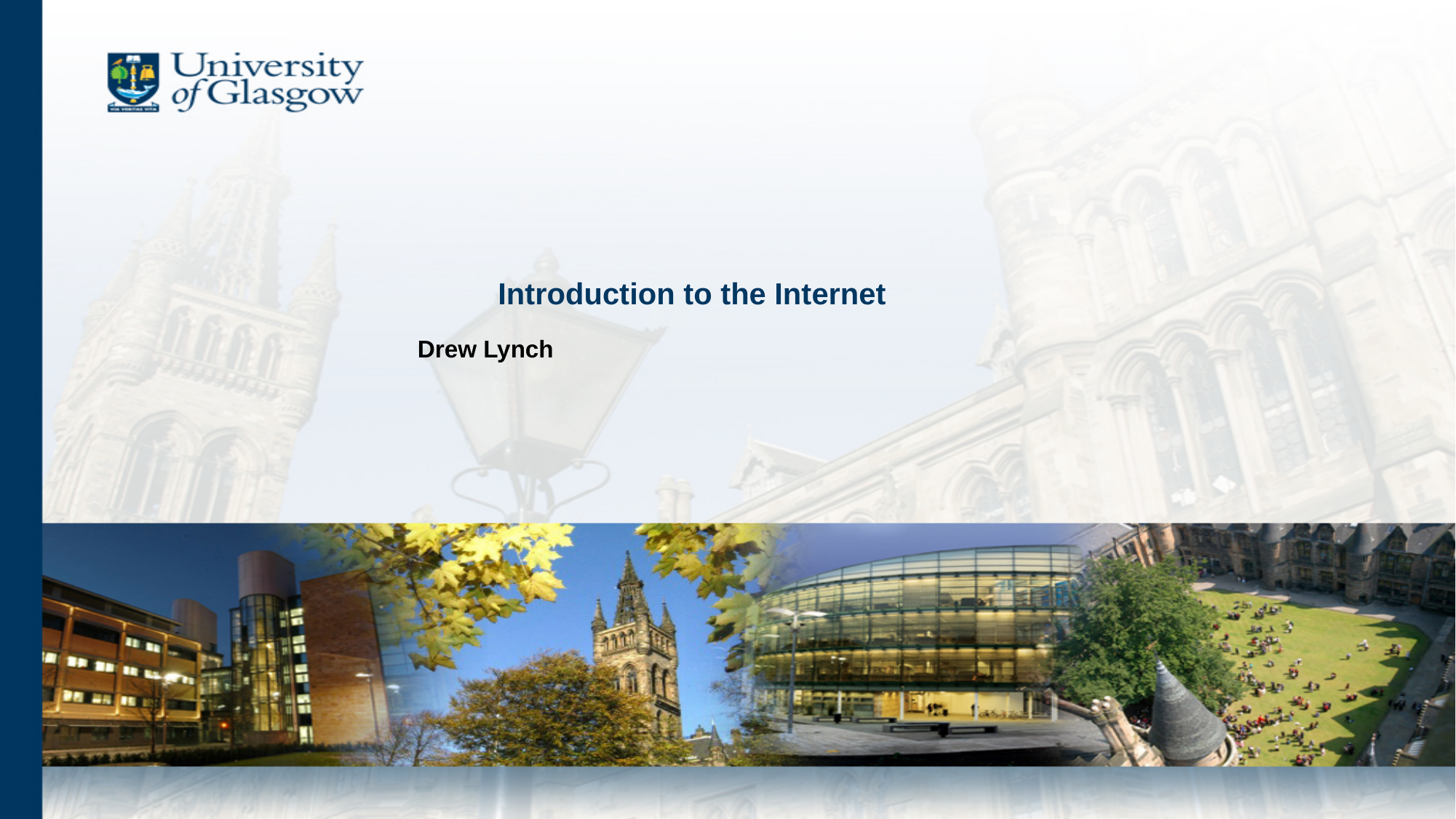

# Introduction to the Internet
Drew Lynch